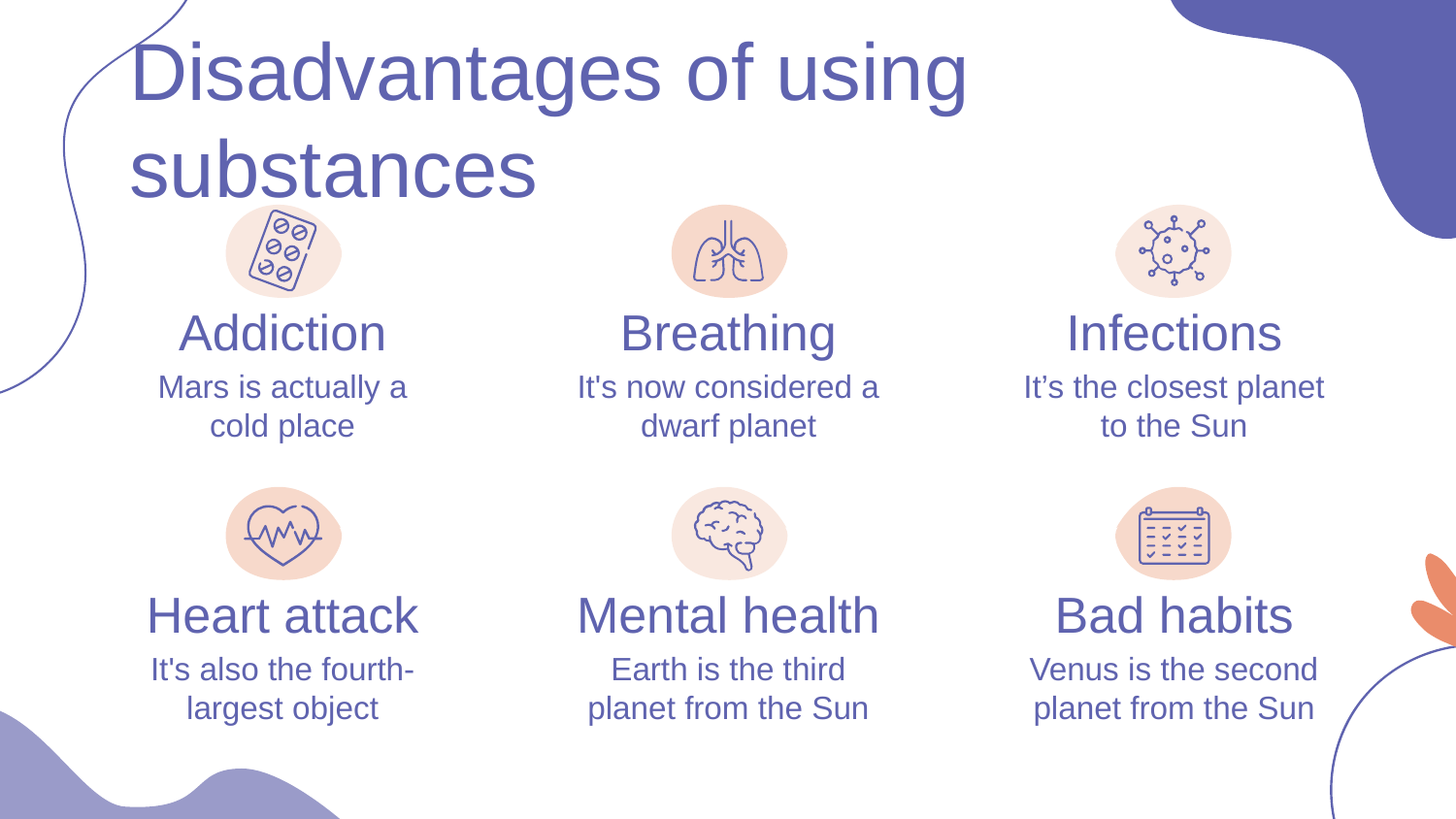

# Disadvantages of using substances

Addiction
Breathing
Infections
Mars is actually a cold place
It's now considered a dwarf planet
It’s the closest planet to the Sun

Mental health
Bad habits
Heart attack
It's also the fourth-largest object
Earth is the third planet from the Sun
Venus is the second planet from the Sun